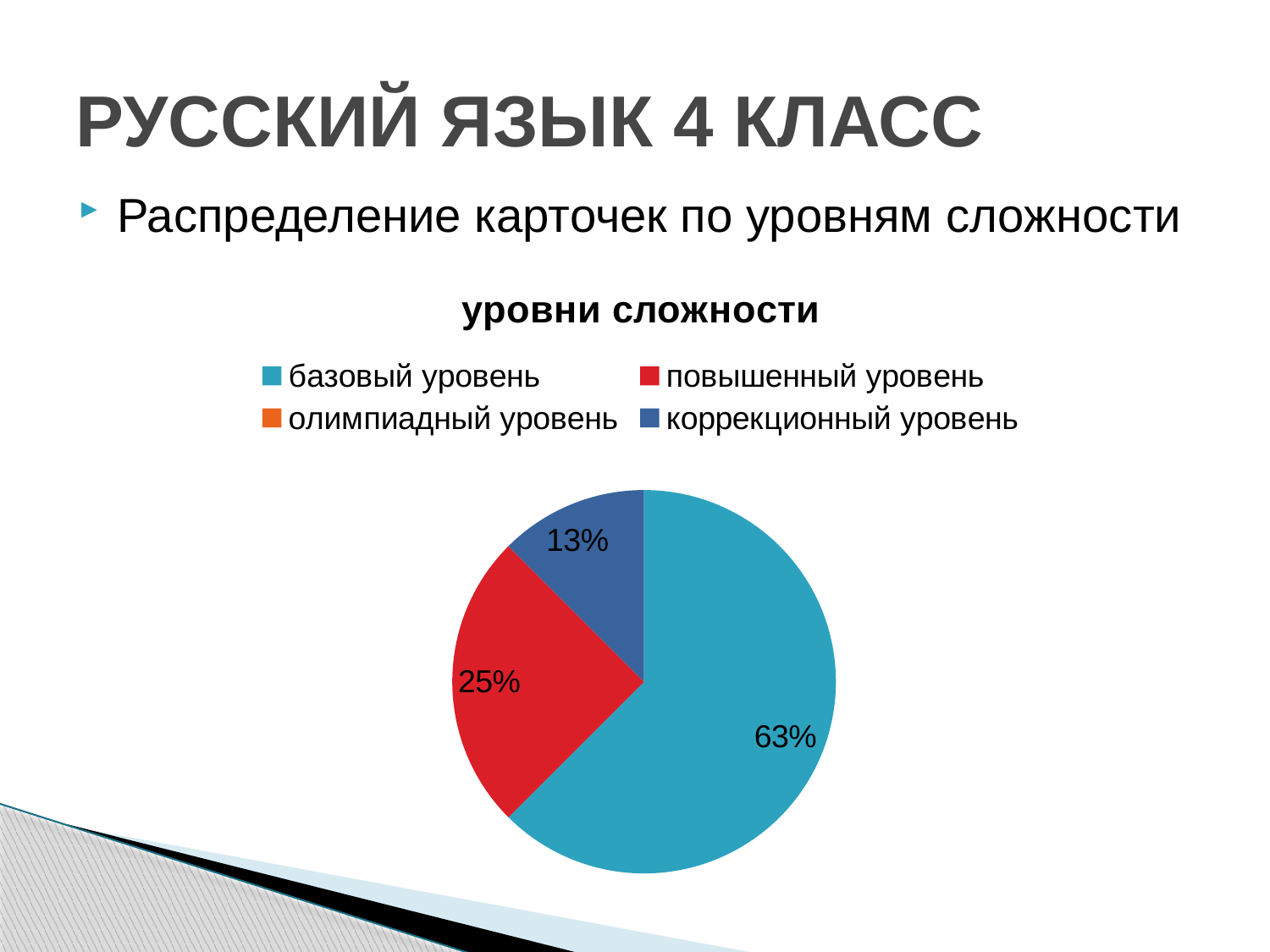

# РУССКИЙ ЯЗЫК 4 КЛАСС
Распределение карточек по уровням сложности

### Chart:

| Category | уровни сложности |
|---|---|
| базовый уровень | 20.0 |
| повышенный уровень | 8.0 |
| олимпиадный уровень | 0.0 |
| коррекционный уровень | 4.0 |